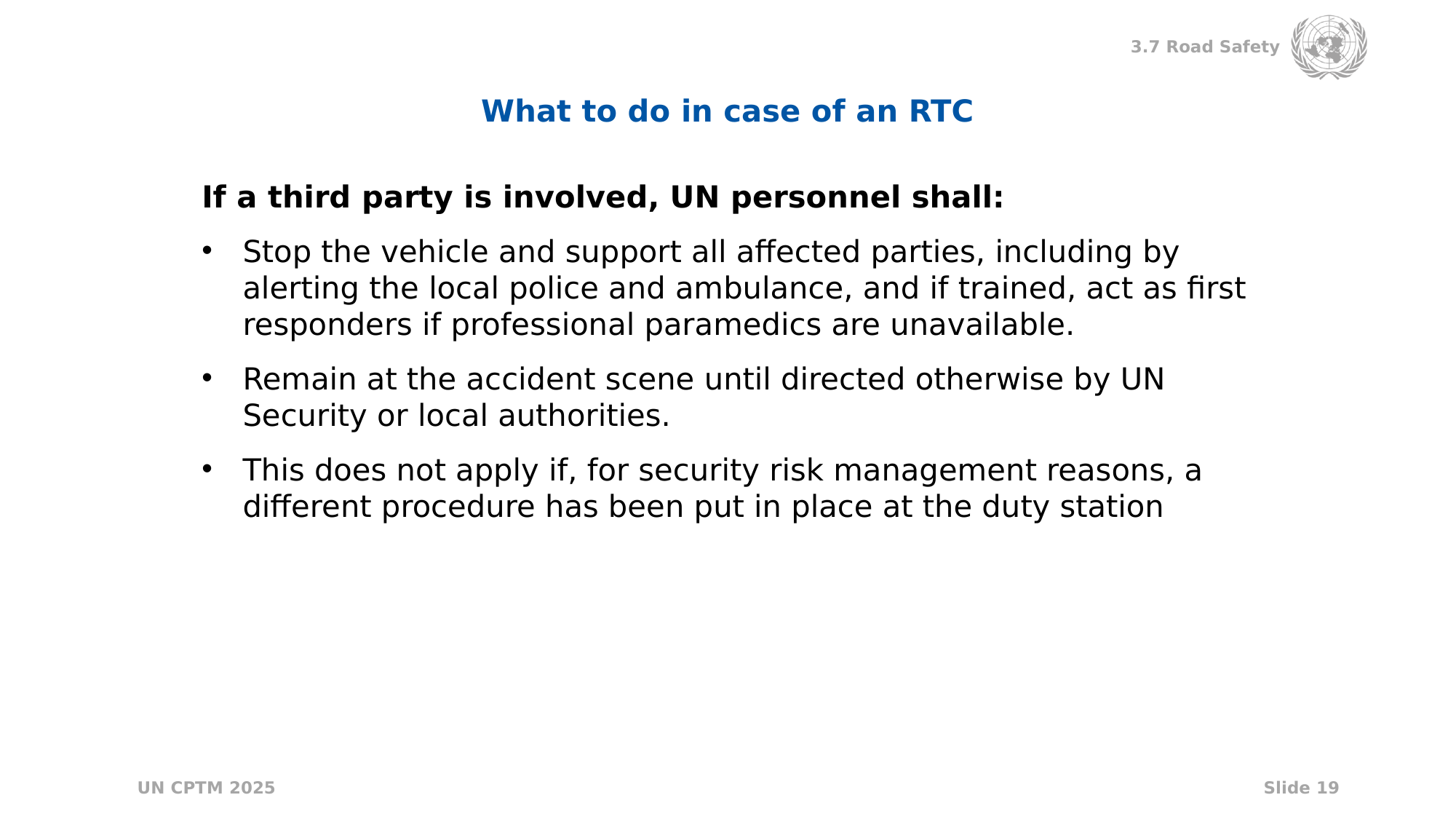

What to do in case of an RTC
If a third party is involved, UN personnel shall:
Stop the vehicle and support all affected parties, including by alerting the local police and ambulance, and if trained, act as first responders if professional paramedics are unavailable.
Remain at the accident scene until directed otherwise by UN Security or local authorities.
This does not apply if, for security risk management reasons, a different procedure has been put in place at the duty station